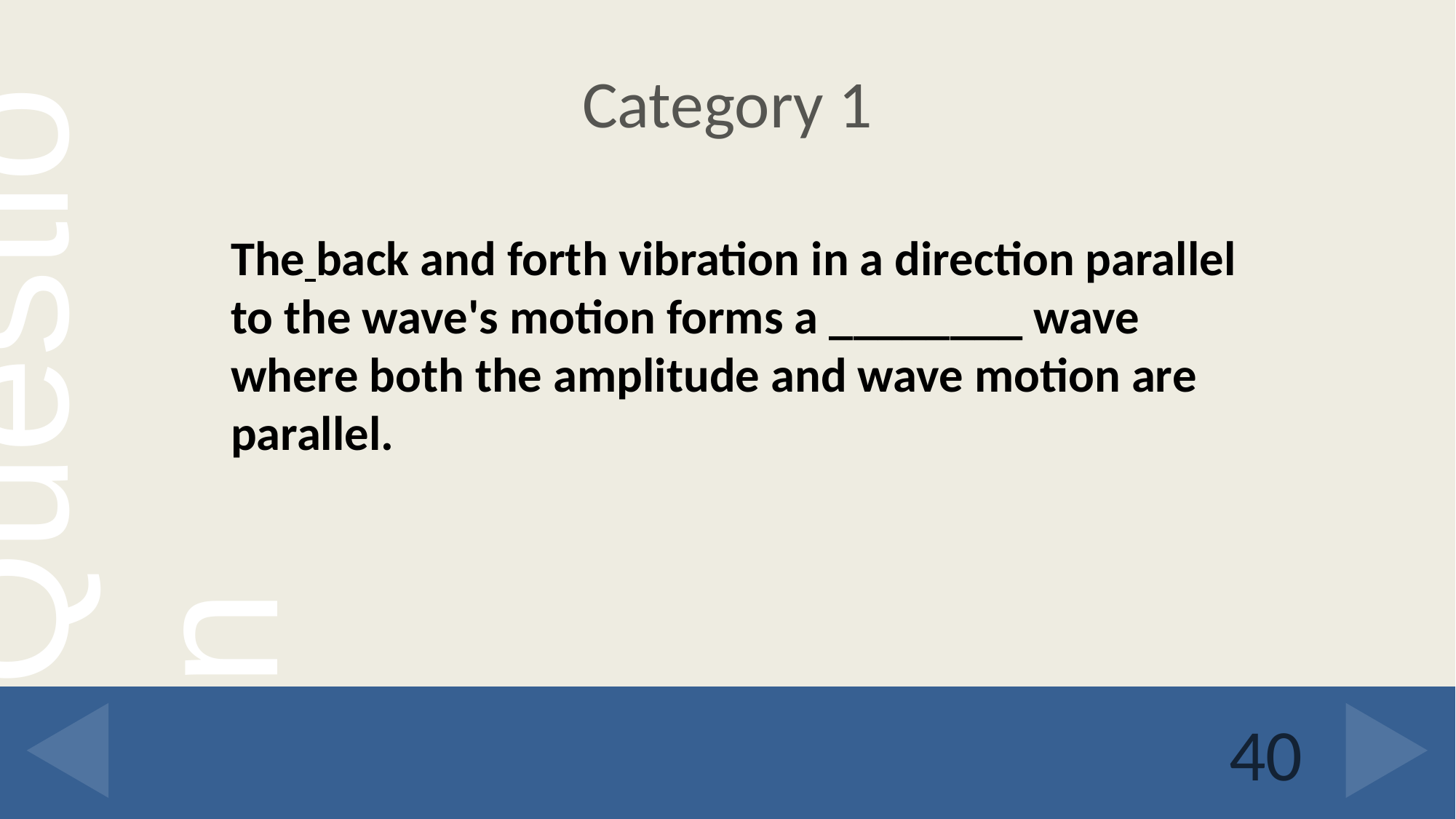

# Category 1
The back and forth vibration in a direction parallel to the wave's motion forms a ________ wave where both the amplitude and wave motion are parallel.
40